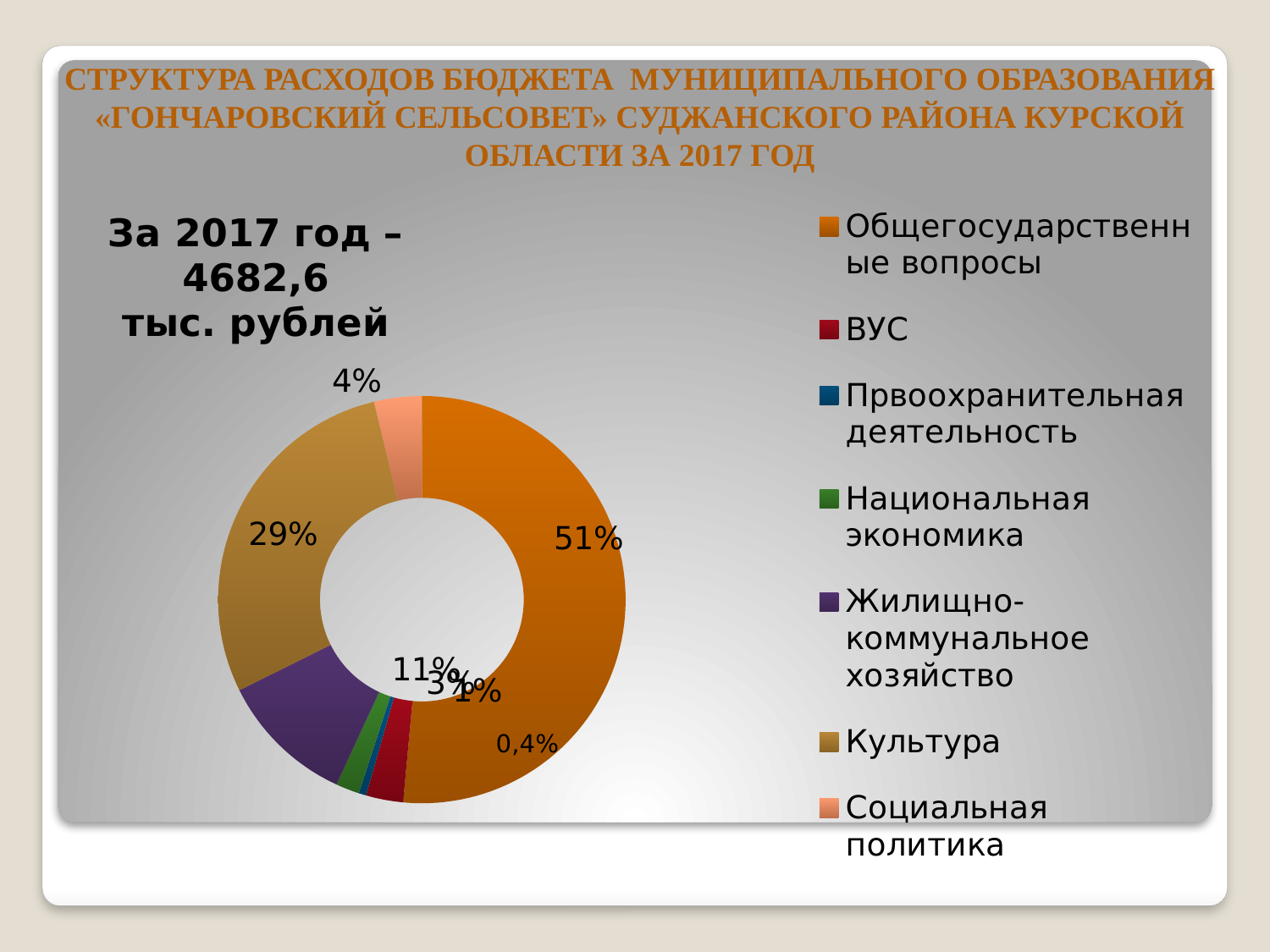

# Структура расходов бюджета  муниципального образования «Гончаровский сельсовет» Суджанского района Курской области за 2017 год

### Chart: За 2017 год –
 4682,6
тыс. рублей

| Category | 2017 | Столбец1 |
|---|---|---|
| Общегосударственные вопросы | 2410.2 | None |
| ВУС | 138.0 | None |
| Првоохранительная деятельность | 28.0 | None |
| Национальная  экономика | 87.4 | None |
| Жилищно-коммунальное хозяйство | 504.8 | None |
| Культура | 1337.2 | None |
| Социальная политика | 177.1 | None |